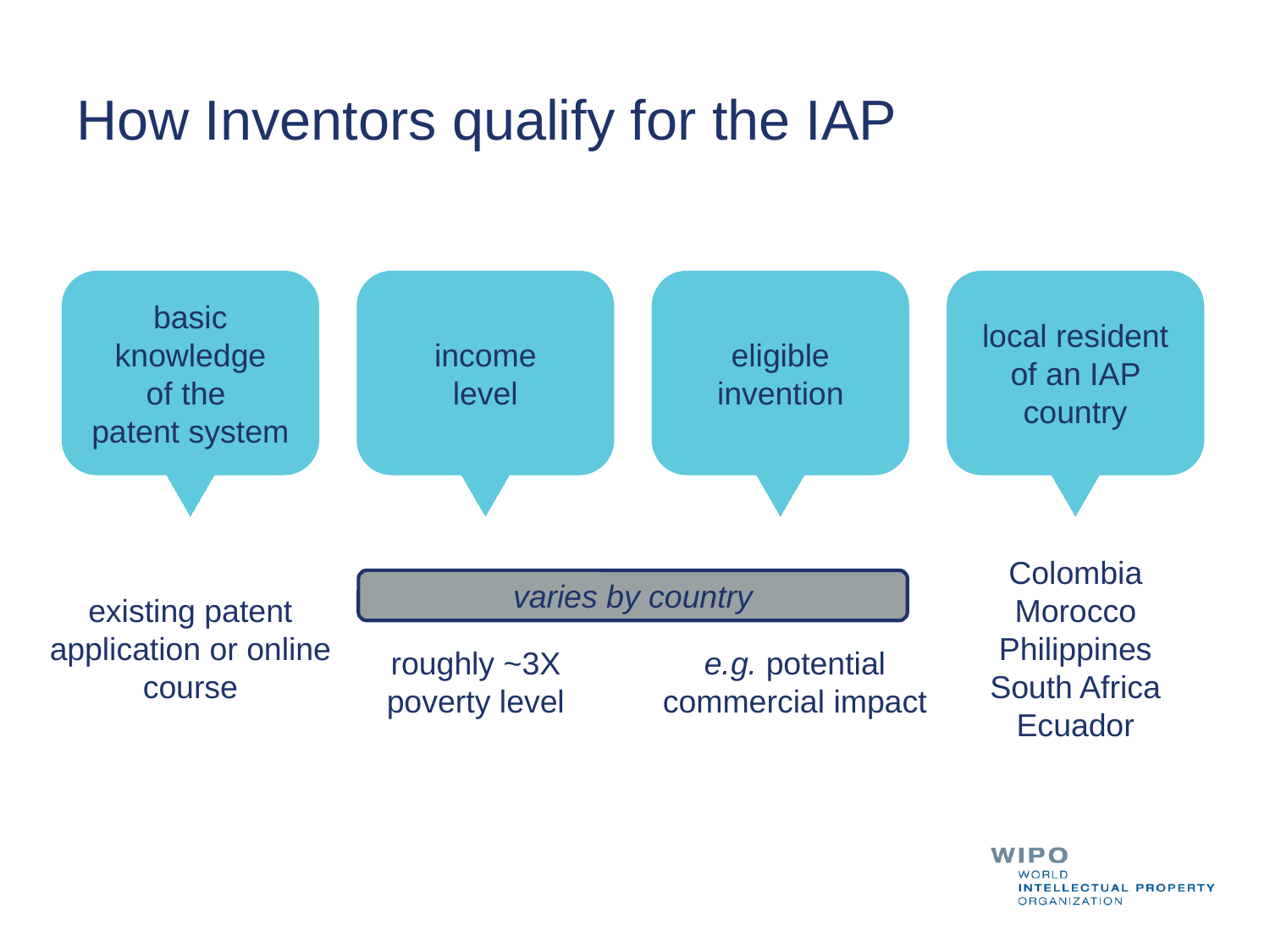

# How Inventors qualify for the IAP
basic knowledge
of the
patent system

income
level

eligible invention

local resident of an IAP country

Colombia
Morocco
Philippines
South Africa
Ecuador
varies by country
roughly ~3X poverty level
e.g. potential commercial impact
existing patent application or online course